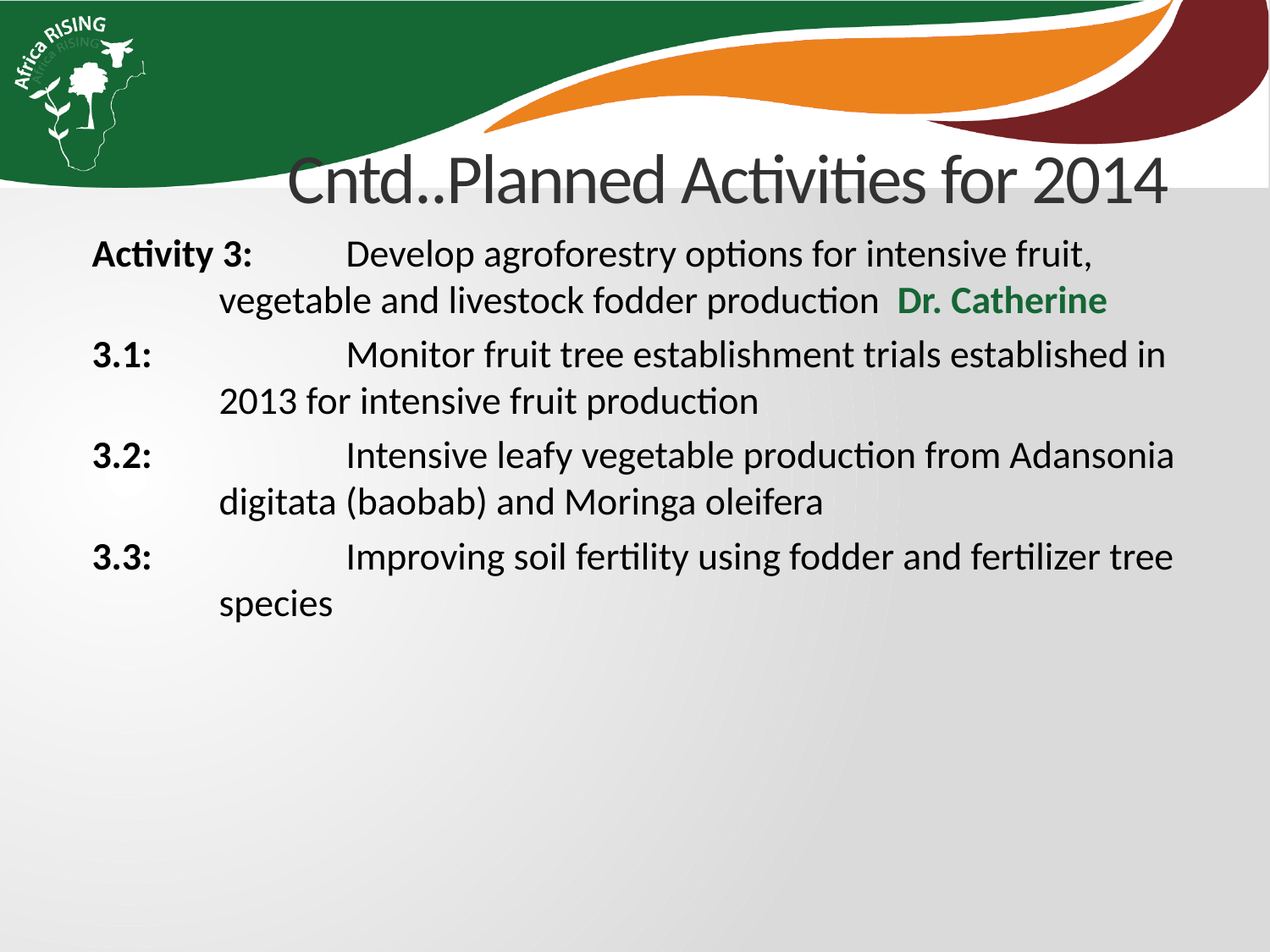

# Cntd..Planned Activities for 2014
Activity 3: 	Develop agroforestry options for intensive fruit, 			vegetable and livestock fodder production  Dr. Catherine
3.1: 		Monitor fruit tree establishment trials established in 		2013 for intensive fruit production
3.2: 		Intensive leafy vegetable production from Adansonia 		digitata (baobab) and Moringa oleifera
3.3: 		Improving soil fertility using fodder and fertilizer tree 		species